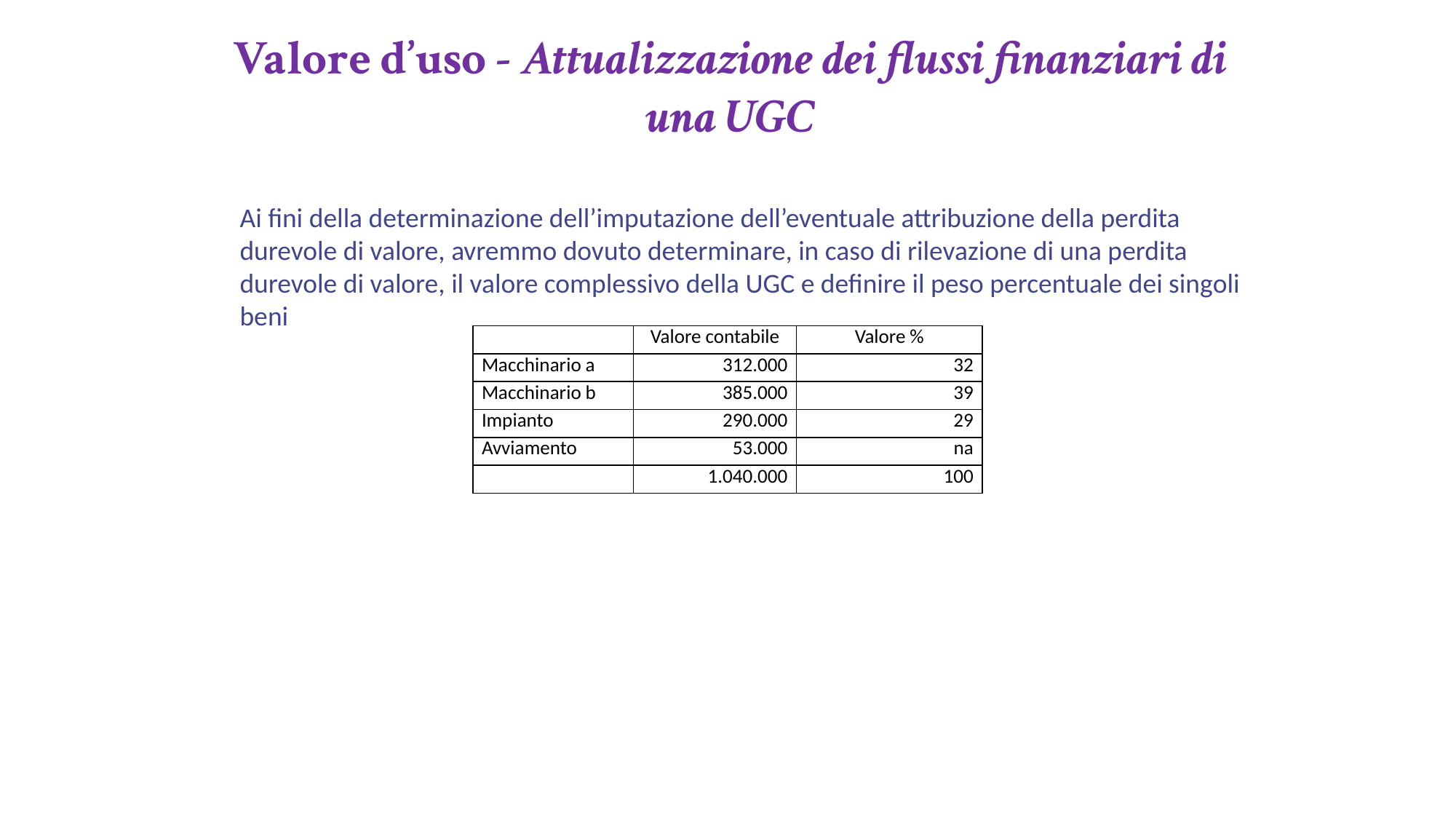

Valore d’uso - Attualizzazione dei flussi finanziari di una UGC

Ai fini della determinazione dell’imputazione dell’eventuale attribuzione della perdita durevole di valore, avremmo dovuto determinare, in caso di rilevazione di una perdita durevole di valore, il valore complessivo della UGC e definire il peso percentuale dei singoli beni
|  | Valore contabile | Valore % |
| --- | --- | --- |
| Macchinario a | 312.000 | 32 |
| Macchinario b | 385.000 | 39 |
| Impianto | 290.000 | 29 |
| Avviamento | 53.000 | na |
|  | 1.040.000 | 100 |